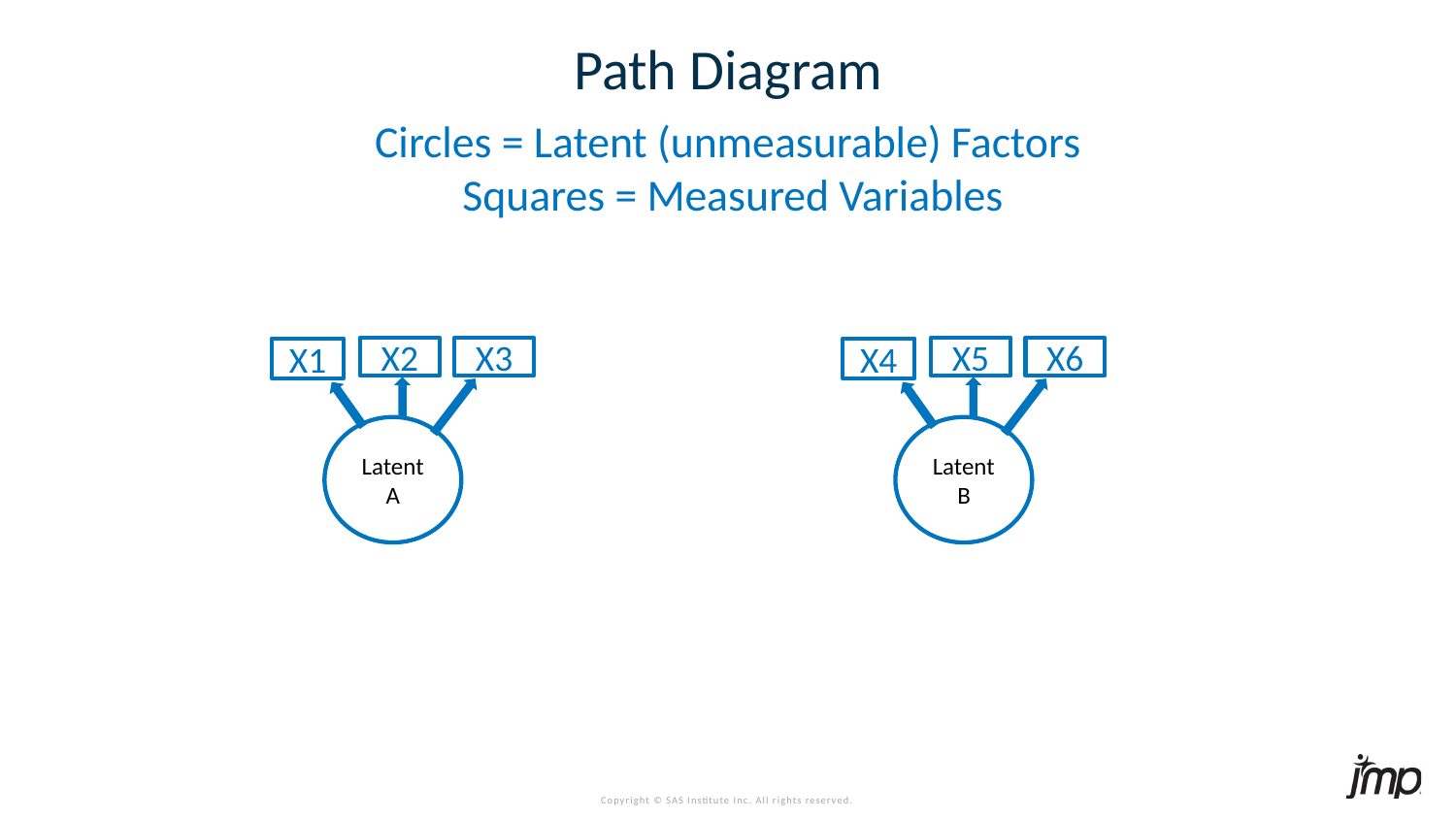

# Path Diagram
Circles = Latent (unmeasurable) Factors
 Squares = Measured Variables
X2
X3
X1

Latent A
X5
X6
X4

Latent B